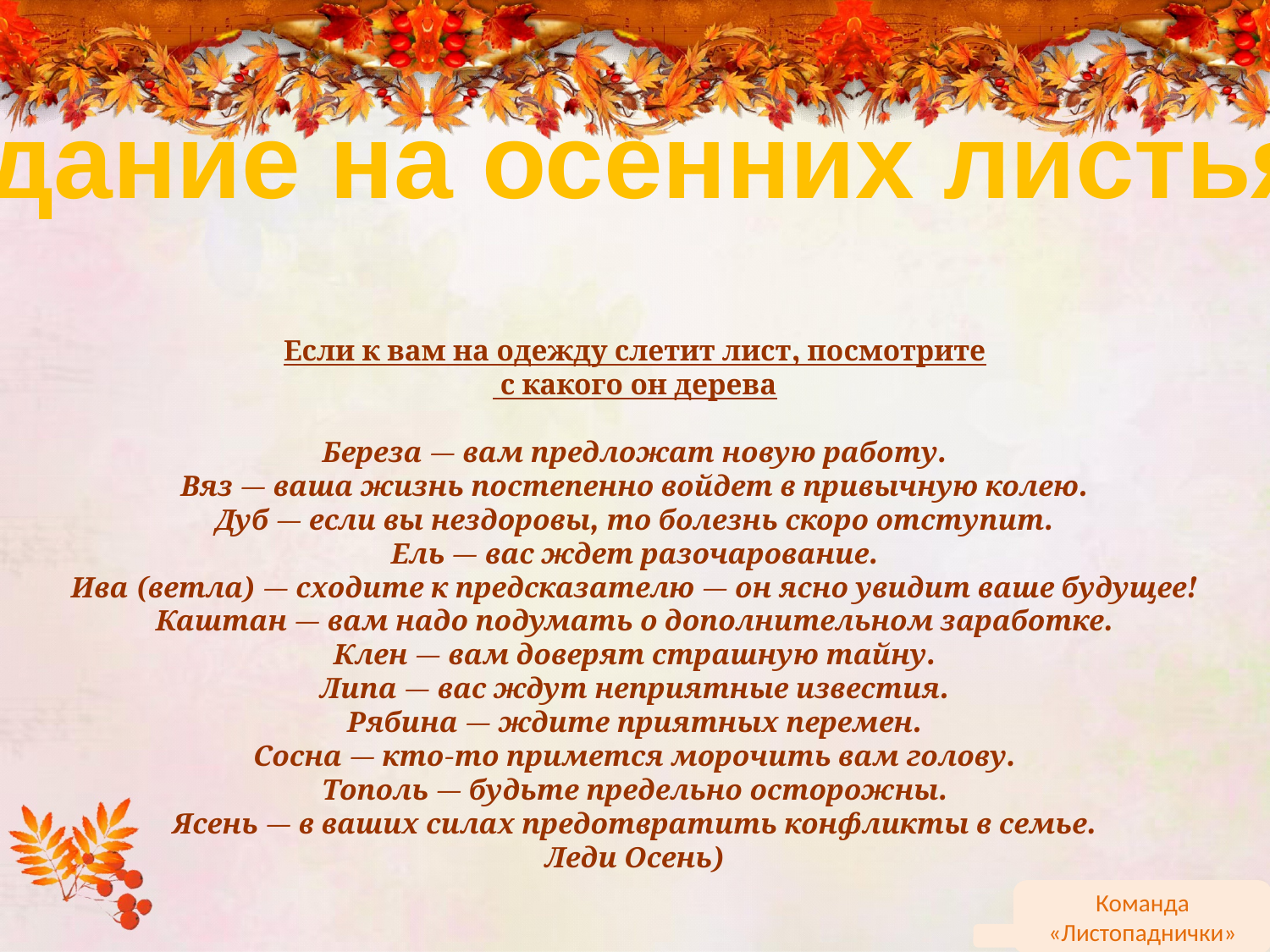

Гадание на осенних листьях
Если к вам на одежду слетит лист, посмотрите
 с какого он дерева

Береза — вам предложат новую работу.
Вяз — ваша жизнь постепенно войдет в привычную колею.
Дуб — если вы нездоровы, то болезнь скоро отступит.
Ель — вас ждет разочарование.
Ива (ветла) — сходите к предсказателю — он ясно увидит ваше будущее!
Каштан — вам надо подумать о дополнительном заработке.
Клен — вам доверят страшную тайну.
Липа — вас ждут неприятные известия.
Рябина — ждите приятных перемен.
Сосна — кто-то примется морочить вам голову.
Тополь — будьте предельно осторожны.
Ясень — в ваших силах предотвратить конфликты в семье.
Леди Осень)
Команда «Листопаднички»
Бурцева А.А.